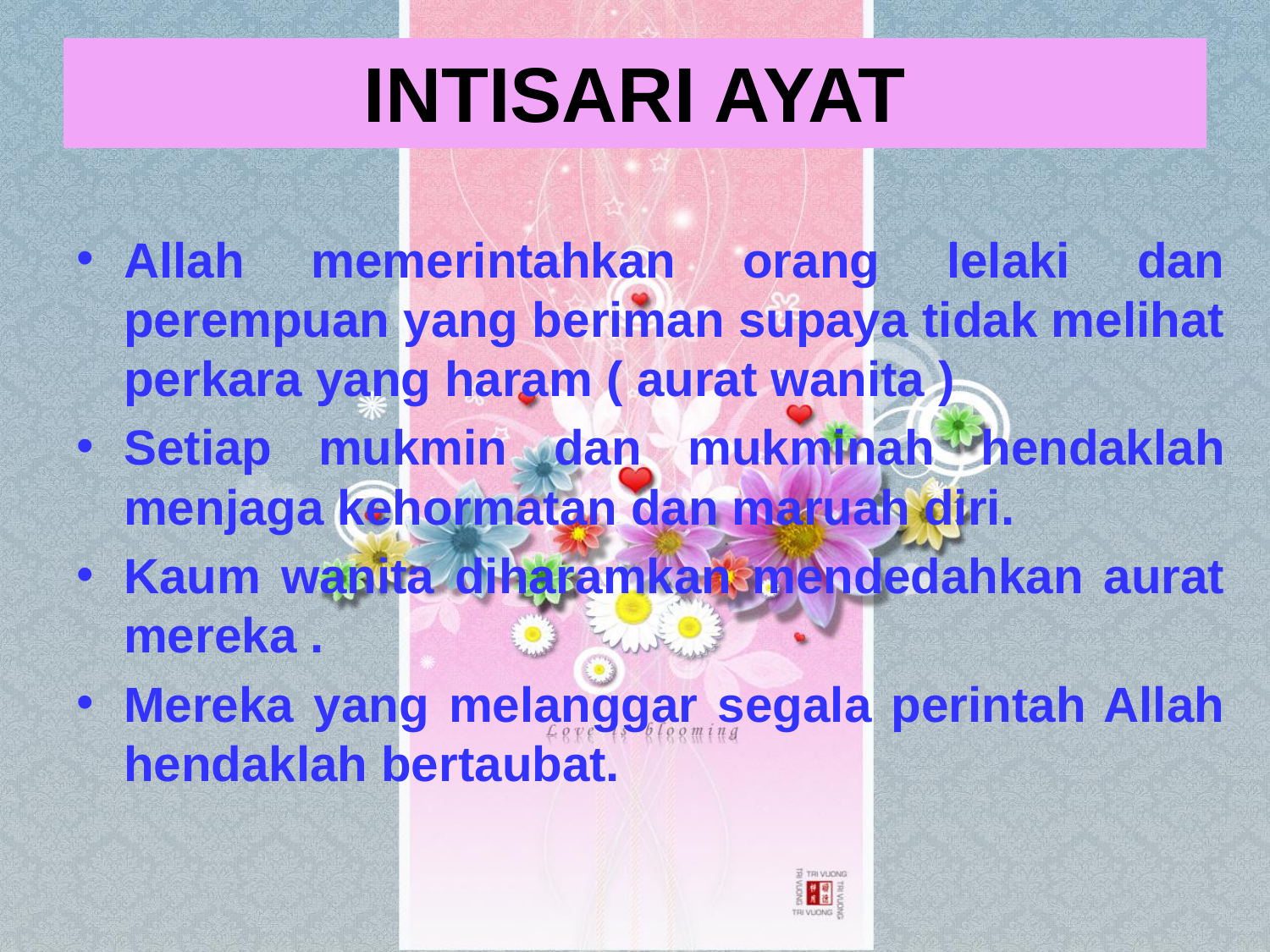

# INTISARI AYAT
Allah memerintahkan orang lelaki dan perempuan yang beriman supaya tidak melihat perkara yang haram ( aurat wanita )
Setiap mukmin dan mukminah hendaklah menjaga kehormatan dan maruah diri.
Kaum wanita diharamkan mendedahkan aurat mereka .
Mereka yang melanggar segala perintah Allah hendaklah bertaubat.